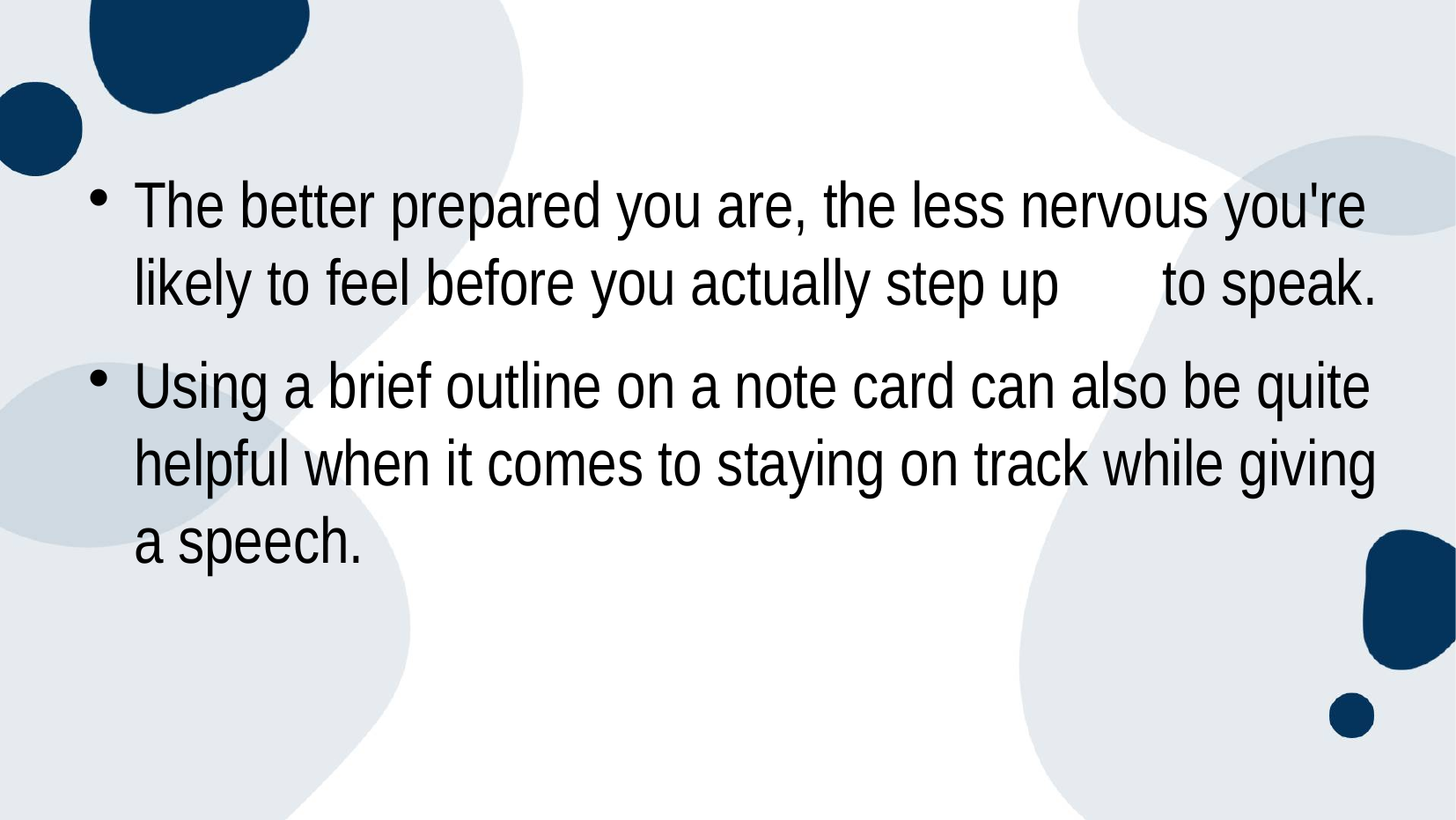

#
The better prepared you are, the less nervous you're likely to feel before you actually step up       to speak.
Using a brief outline on a note card can also be quite helpful when it comes to staying on track while giving a speech.